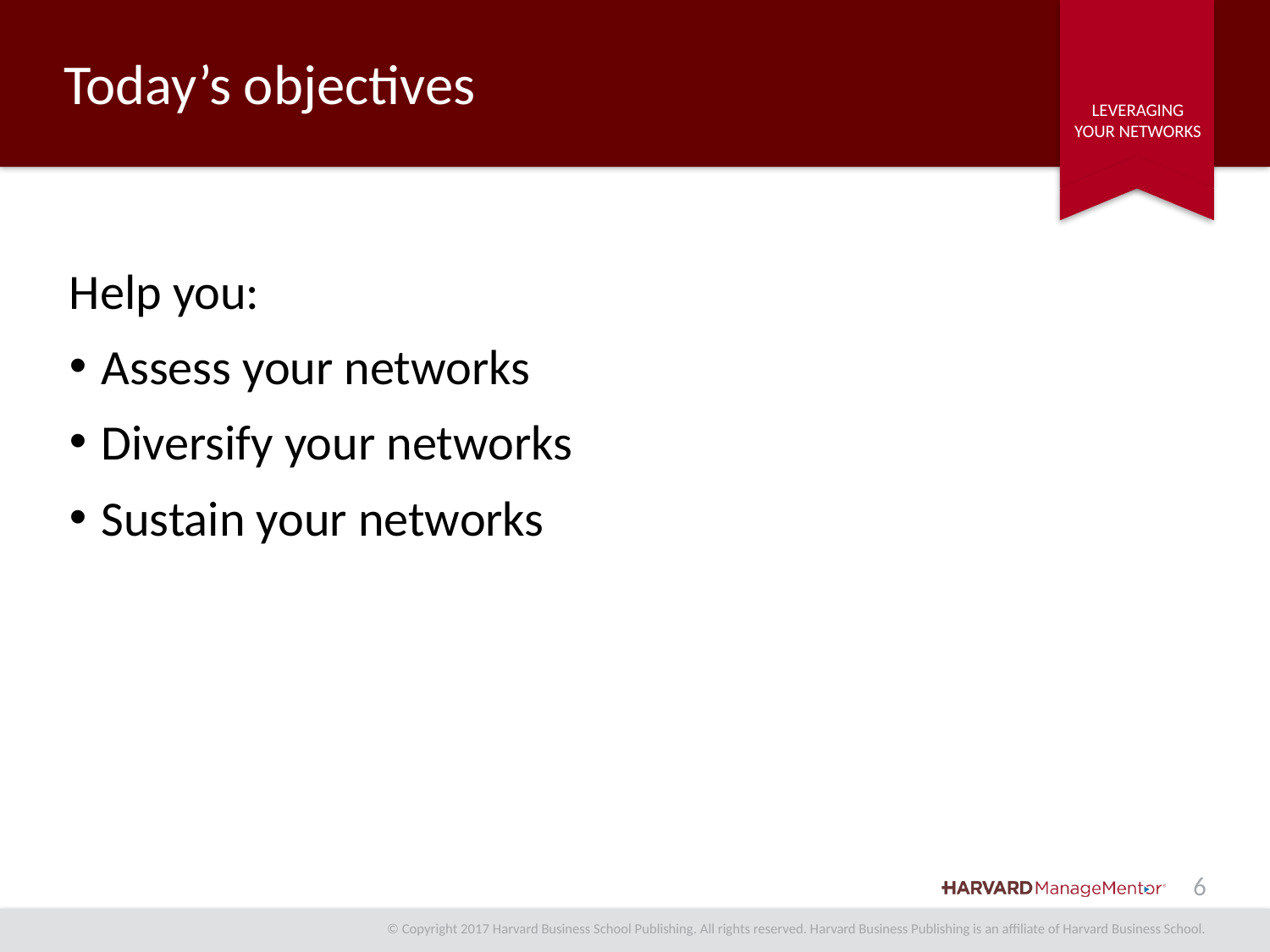

# Today’s objectives
Help you:
Assess your networks
Diversify your networks
Sustain your networks